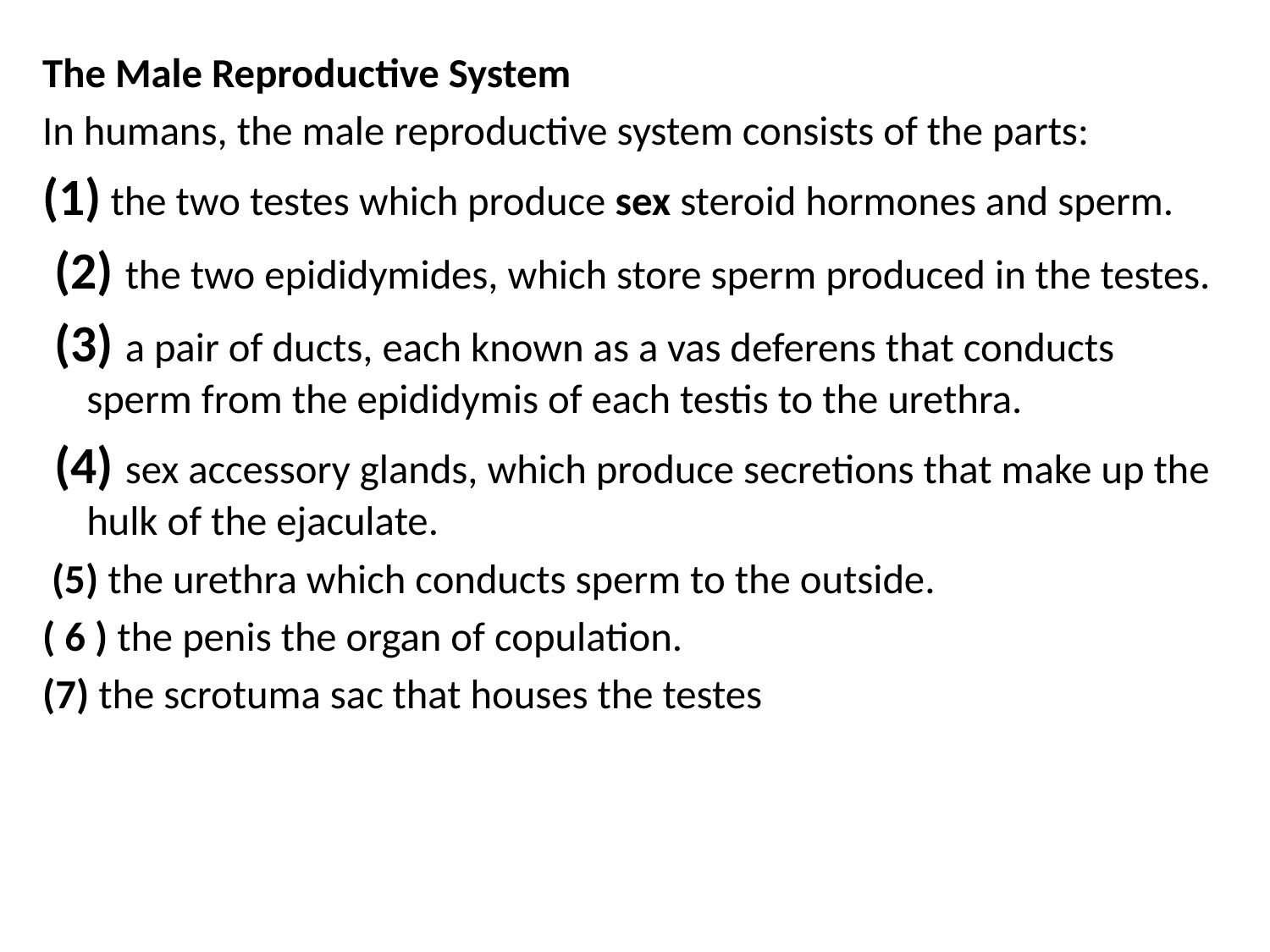

#
The Male Reproductive System
In humans, the male reproductive system consists of the parts:
(1) the two testes which produce sex steroid hormones and sperm.
 (2) the two epididymides, which store sperm produced in the testes.
 (3) a pair of ducts, each known as a vas deferens that conducts sperm from the epididymis of each testis to the urethra.
 (4) sex accessory glands, which produce secretions that make up the hulk of the ejaculate.
 (5) the urethra which conducts sperm to the outside.
( 6 ) the penis the organ of copulation.
(7) the scrotuma sac that houses the testes